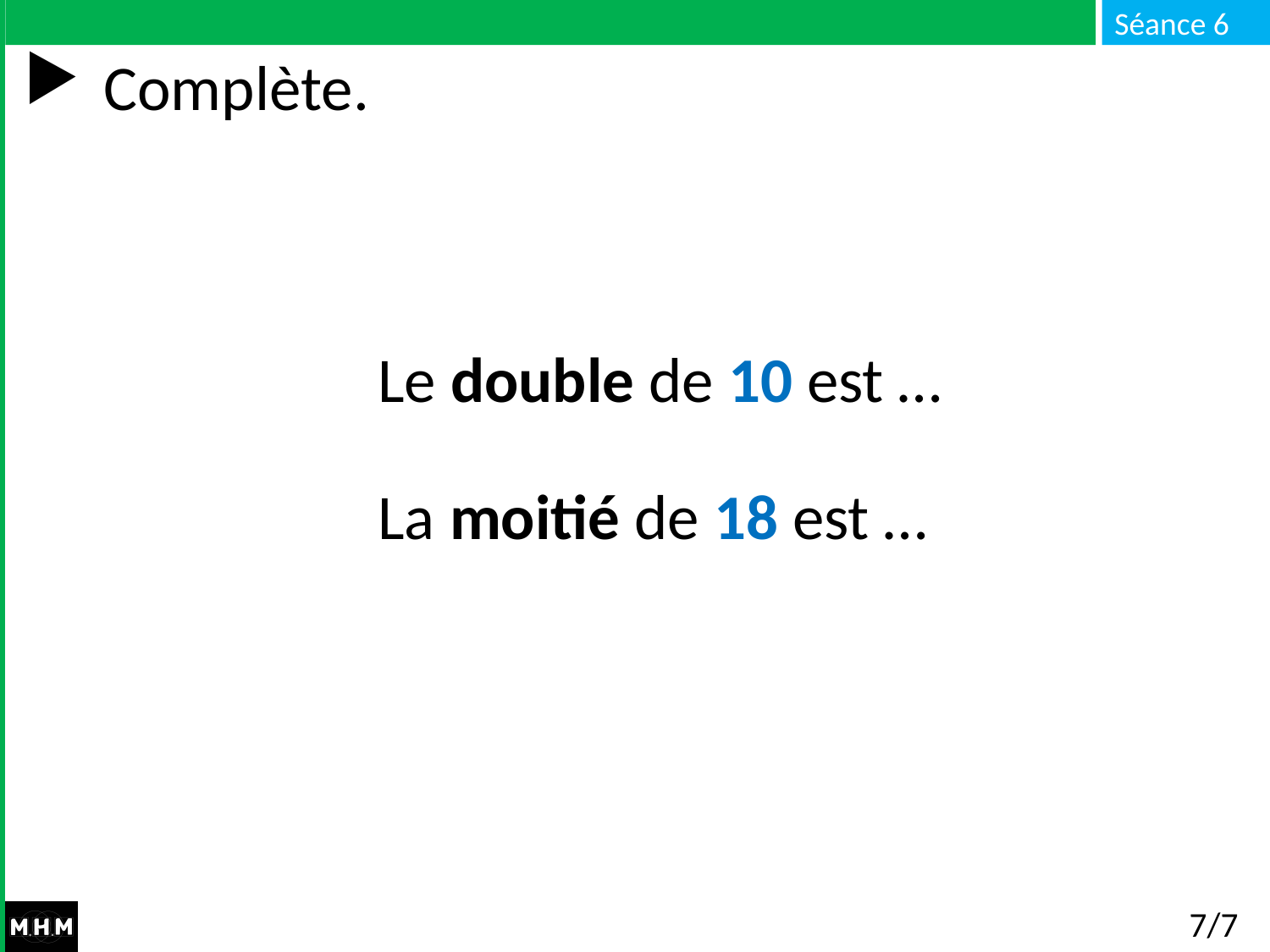

# Complète.
Le double de 10 est …

La moitié de 18 est …
7/7